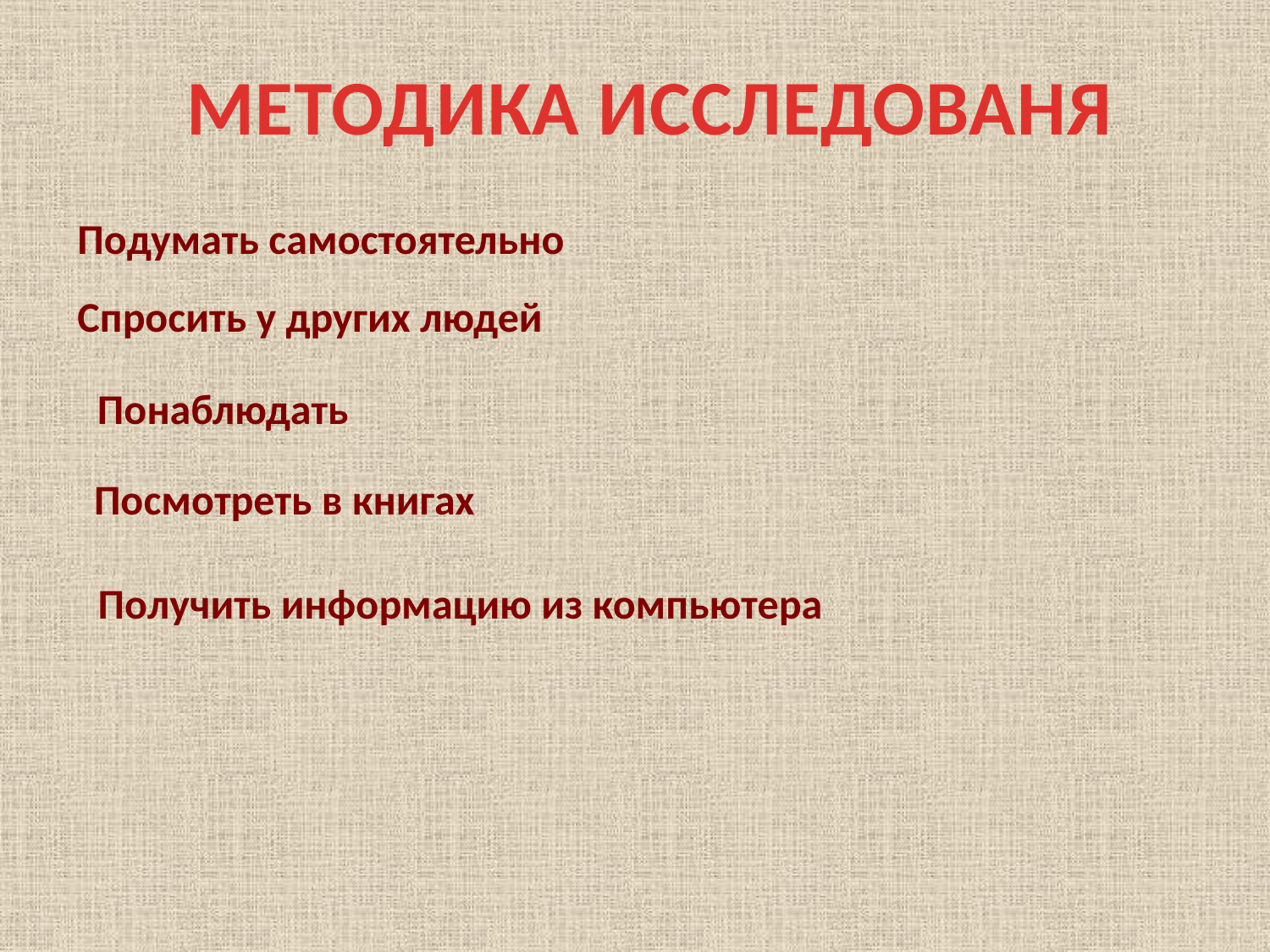

МЕТОДИКА ИССЛЕДОВАНЯ
Подумать самостоятельно
Спросить у других людей
Понаблюдать
Посмотреть в книгах
Получить информацию из компьютера